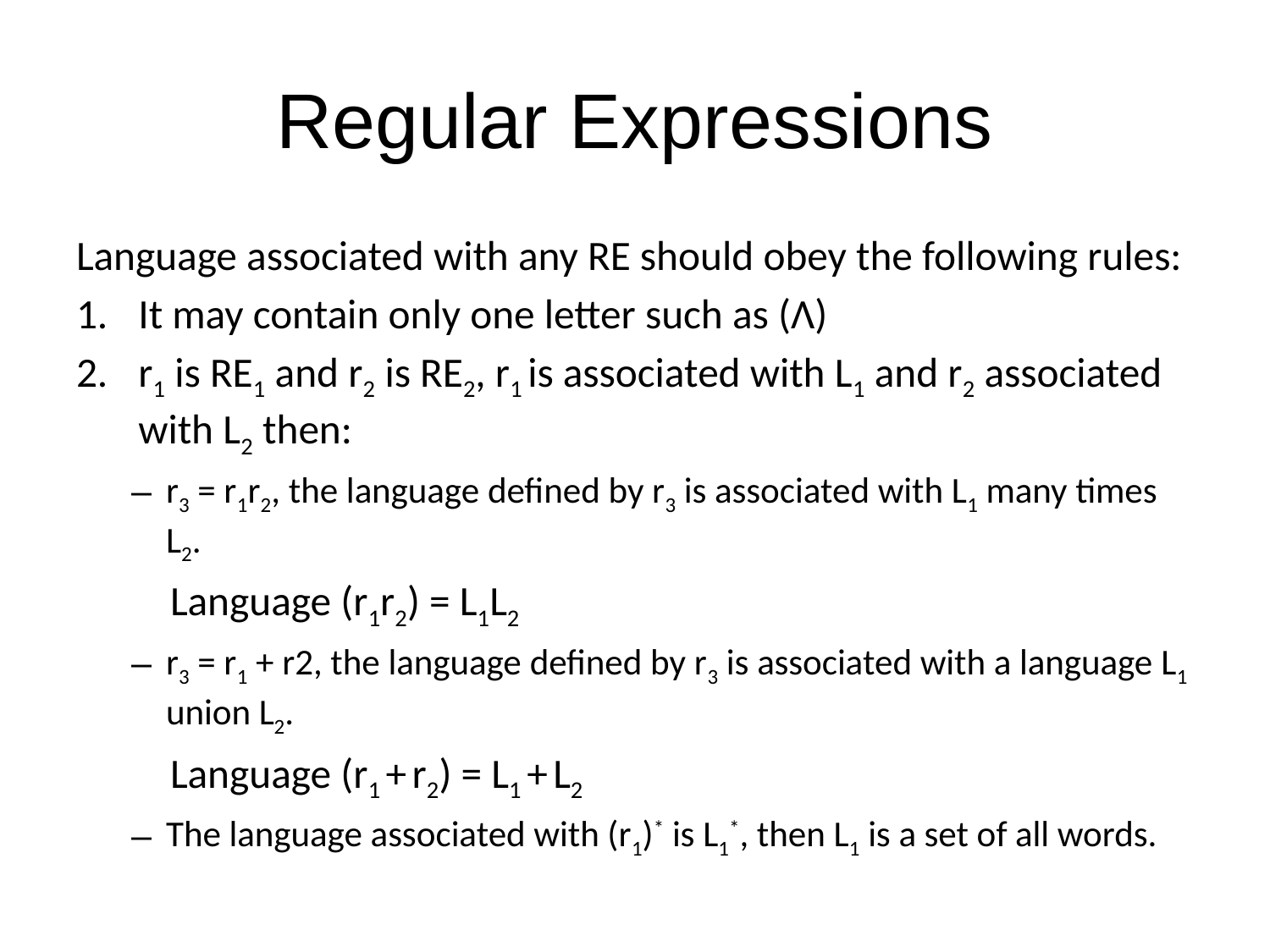

# Regular Expressions
Language associated with any RE should obey the following rules:
It may contain only one letter such as (Λ)
r1 is RE1 and r2 is RE2, r1 is associated with L1 and r2 associated with L2 then:
r3 = r1r2, the language defined by r3 is associated with L1 many times L2.
		Language (r1r2) = L1L2
r3 = r1 + r2, the language defined by r3 is associated with a language L1 union L2.
		Language (r1 + r2) = L1 + L2
The language associated with (r1)* is L1*, then L1 is a set of all words.